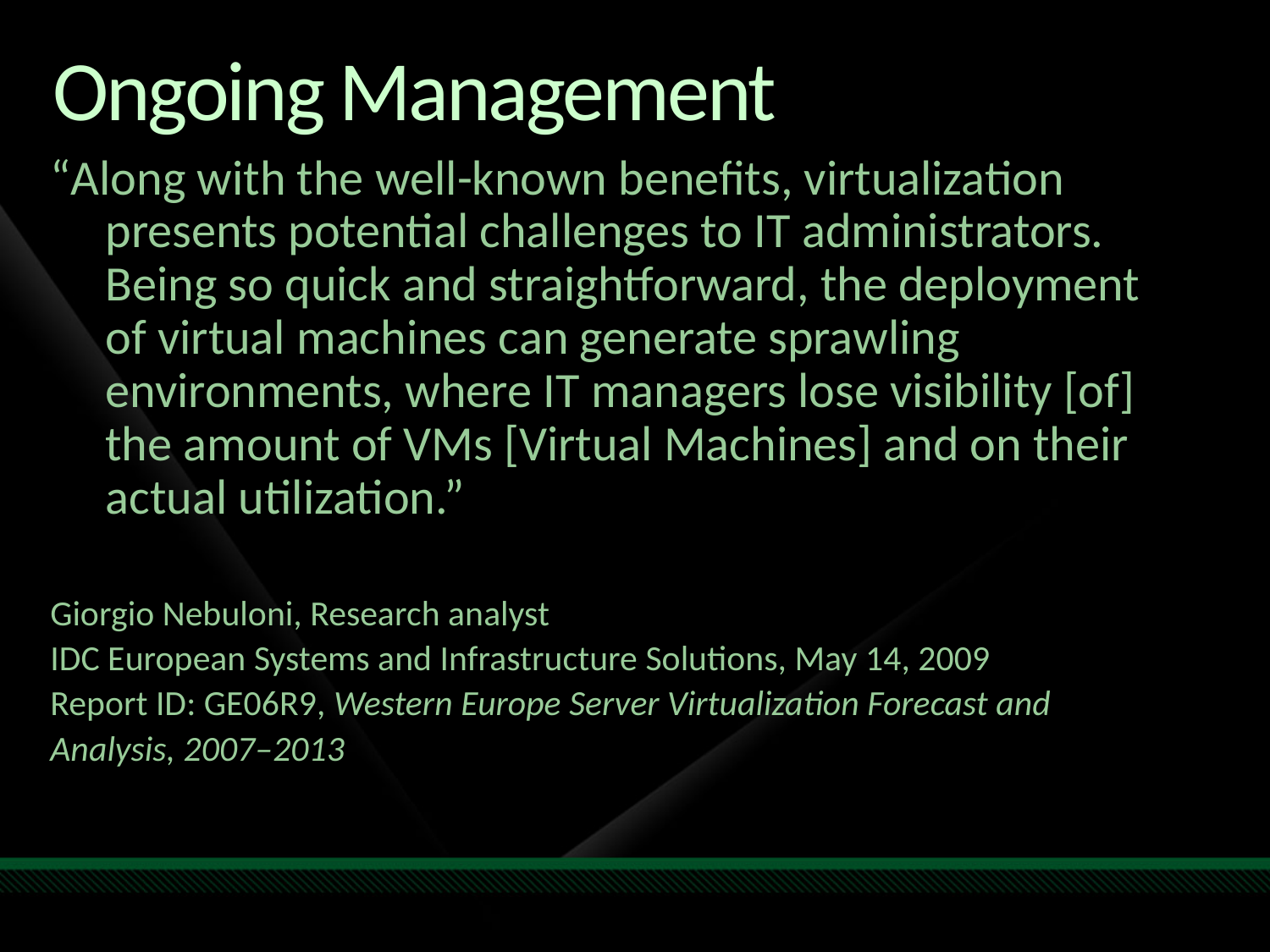

# Ongoing Management
“Along with the well-known benefits, virtualization presents potential challenges to IT administrators. Being so quick and straightforward, the deployment of virtual machines can generate sprawling environments, where IT managers lose visibility [of] the amount of VMs [Virtual Machines] and on their actual utilization.”

Giorgio Nebuloni, Research analyst
IDC European Systems and Infrastructure Solutions, May 14, 2009
Report ID: GE06R9, Western Europe Server Virtualization Forecast and
Analysis, 2007–2013